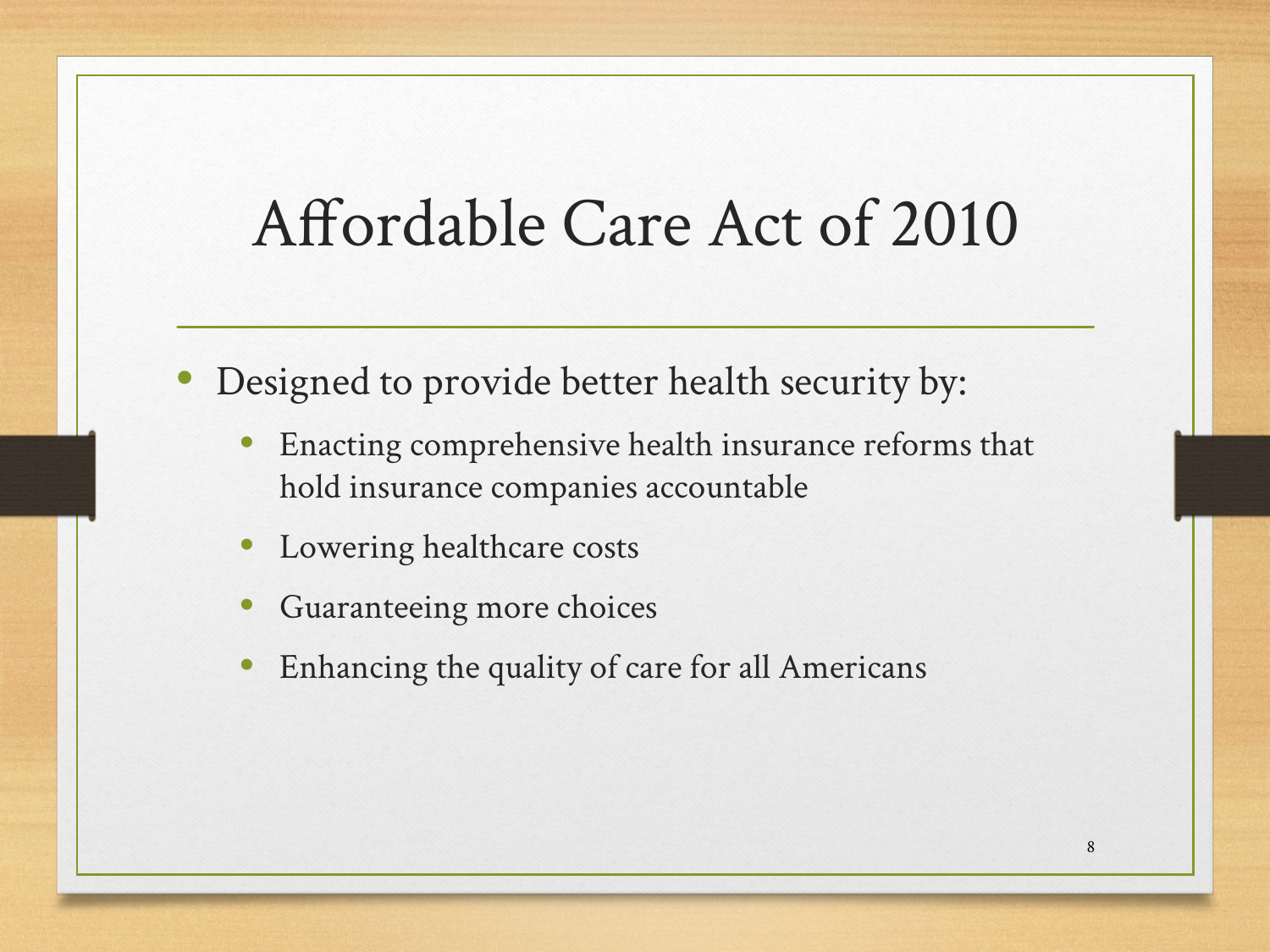

# Affordable Care Act of 2010
Designed to provide better health security by:
Enacting comprehensive health insurance reforms that hold insurance companies accountable
Lowering healthcare costs
Guaranteeing more choices
Enhancing the quality of care for all Americans
 8